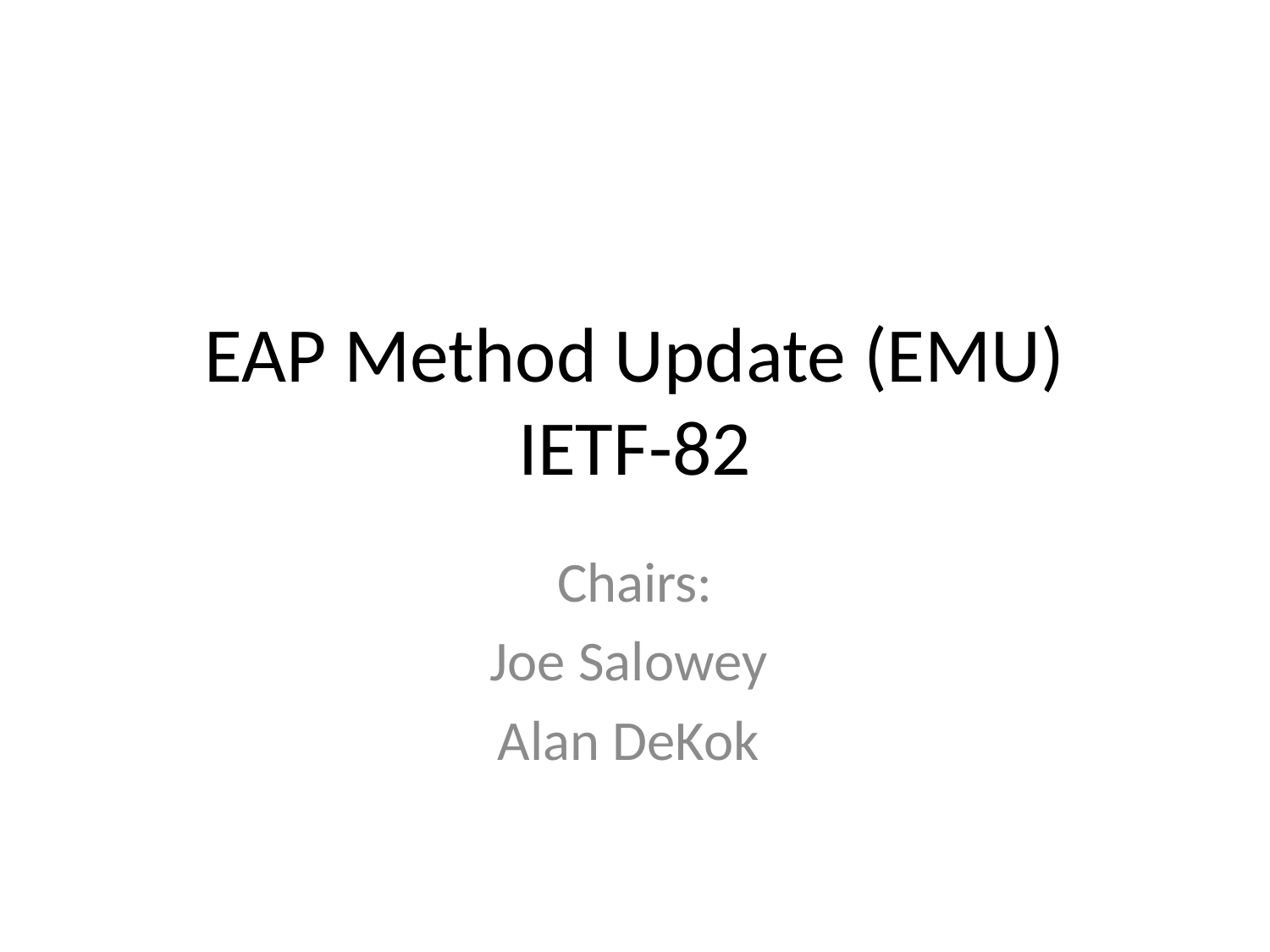

# EAP Method Update (EMU) IETF-82
Chairs:
Joe Salowey
Alan DeKok